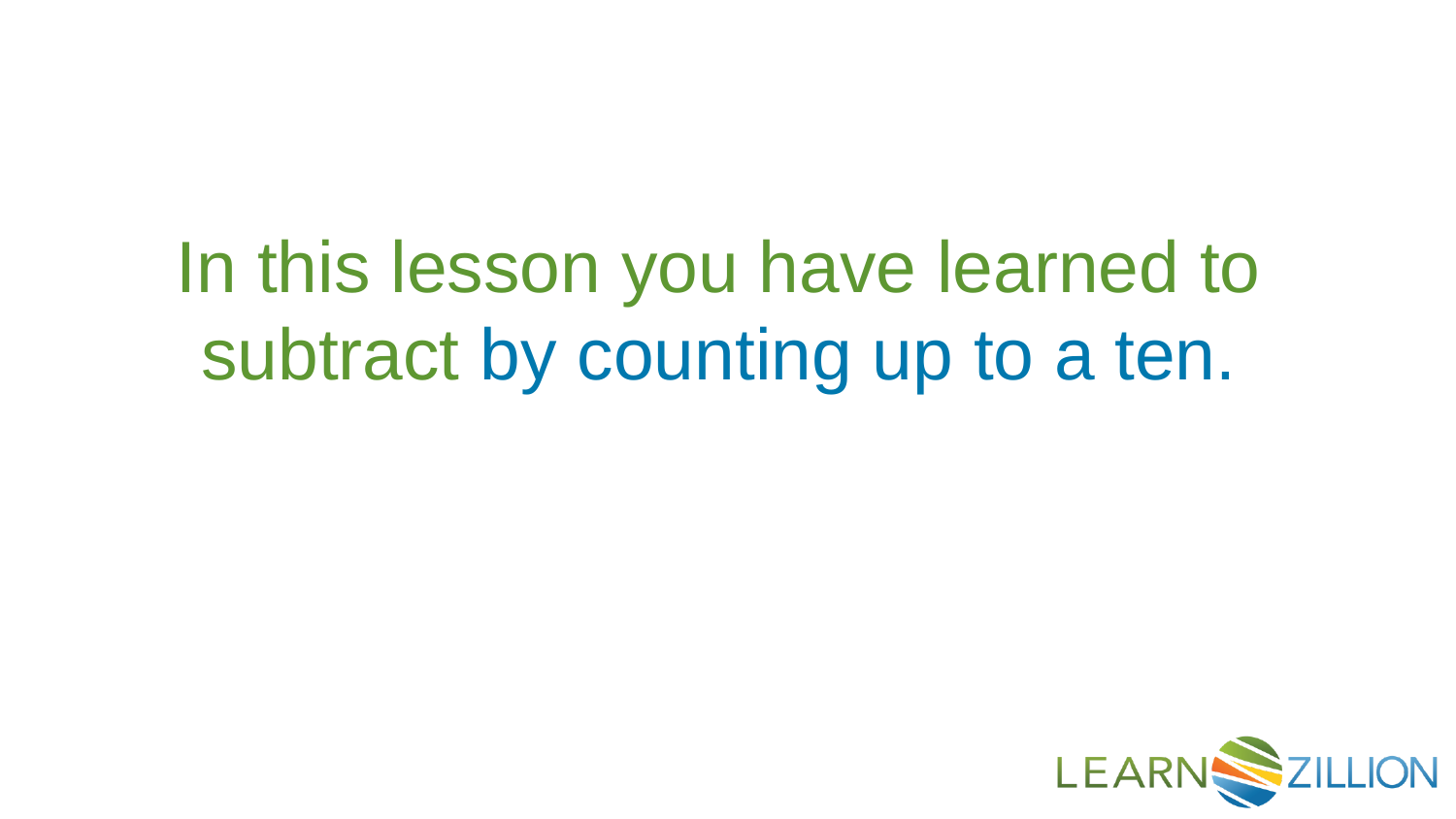

In this lesson you have learned to subtract by counting up to a ten.